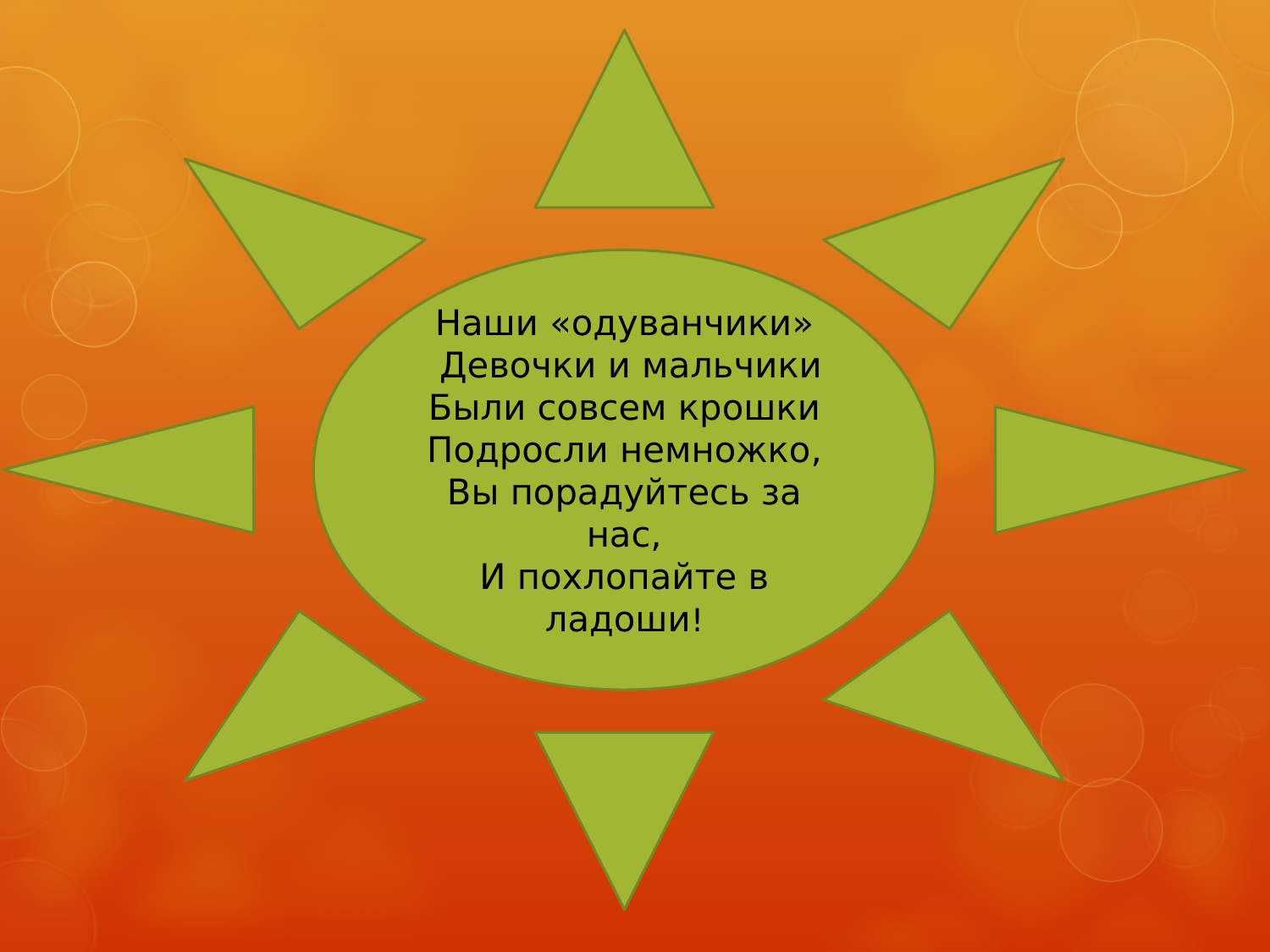

Наши «одуванчики»
  Девочки и мальчики
Были совсем крошки
Подросли немножко,
Вы порадуйтесь за нас,
И похлопайте в ладоши!